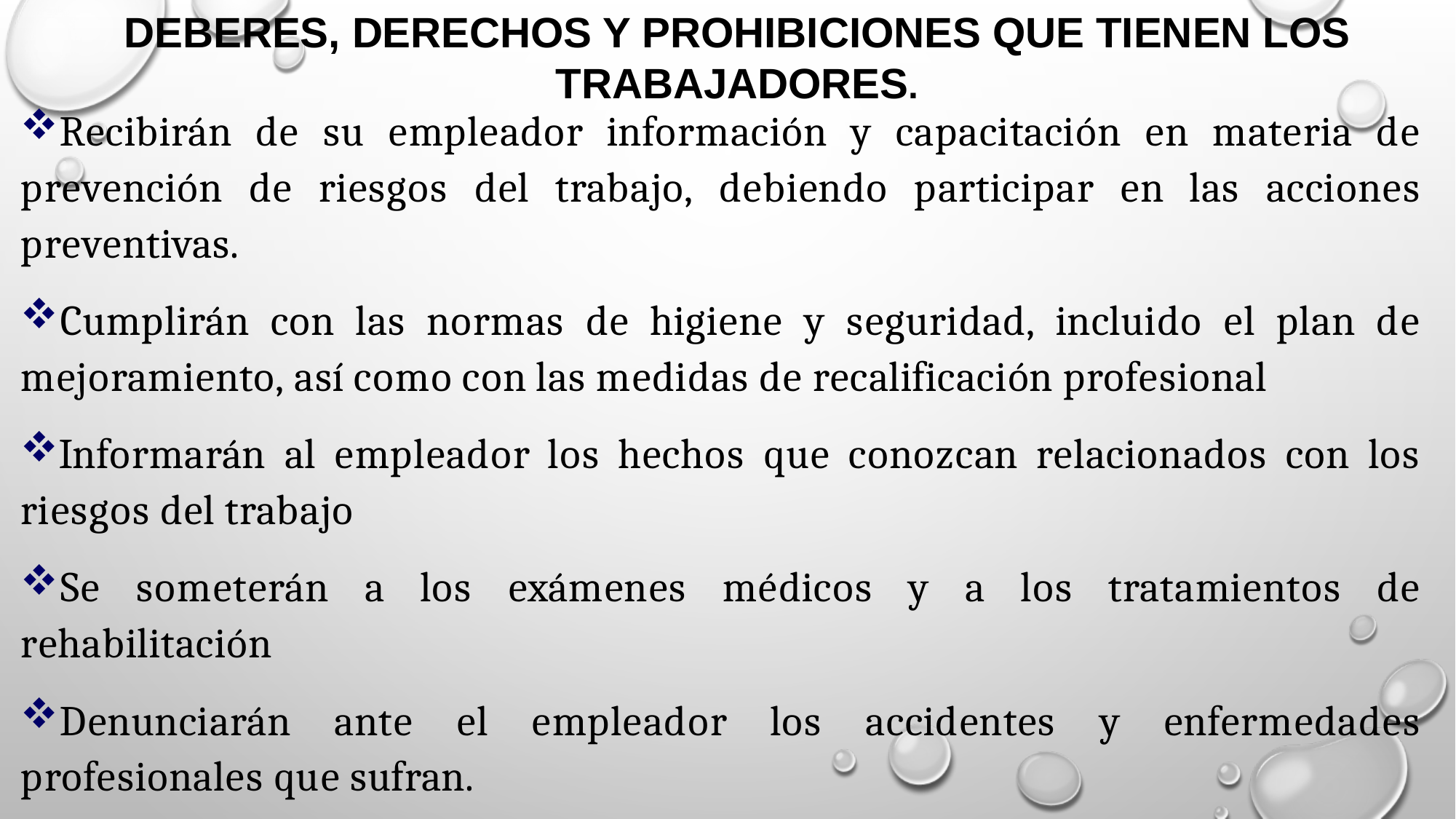

DEBERES, DERECHOS Y Prohibiciones QUE TIENEN LOS TRABAJADORES.
Recibirán de su empleador información y capacitación en materia de prevención de riesgos del trabajo, debiendo participar en las acciones preventivas.
Cumplirán con las normas de higiene y seguridad, incluido el plan de mejoramiento, así como con las medidas de recalificación profesional
Informarán al empleador los hechos que conozcan relacionados con los riesgos del trabajo
Se someterán a los exámenes médicos y a los tratamientos de rehabilitación
Denunciarán ante el empleador los accidentes y enfermedades profesionales que sufran.